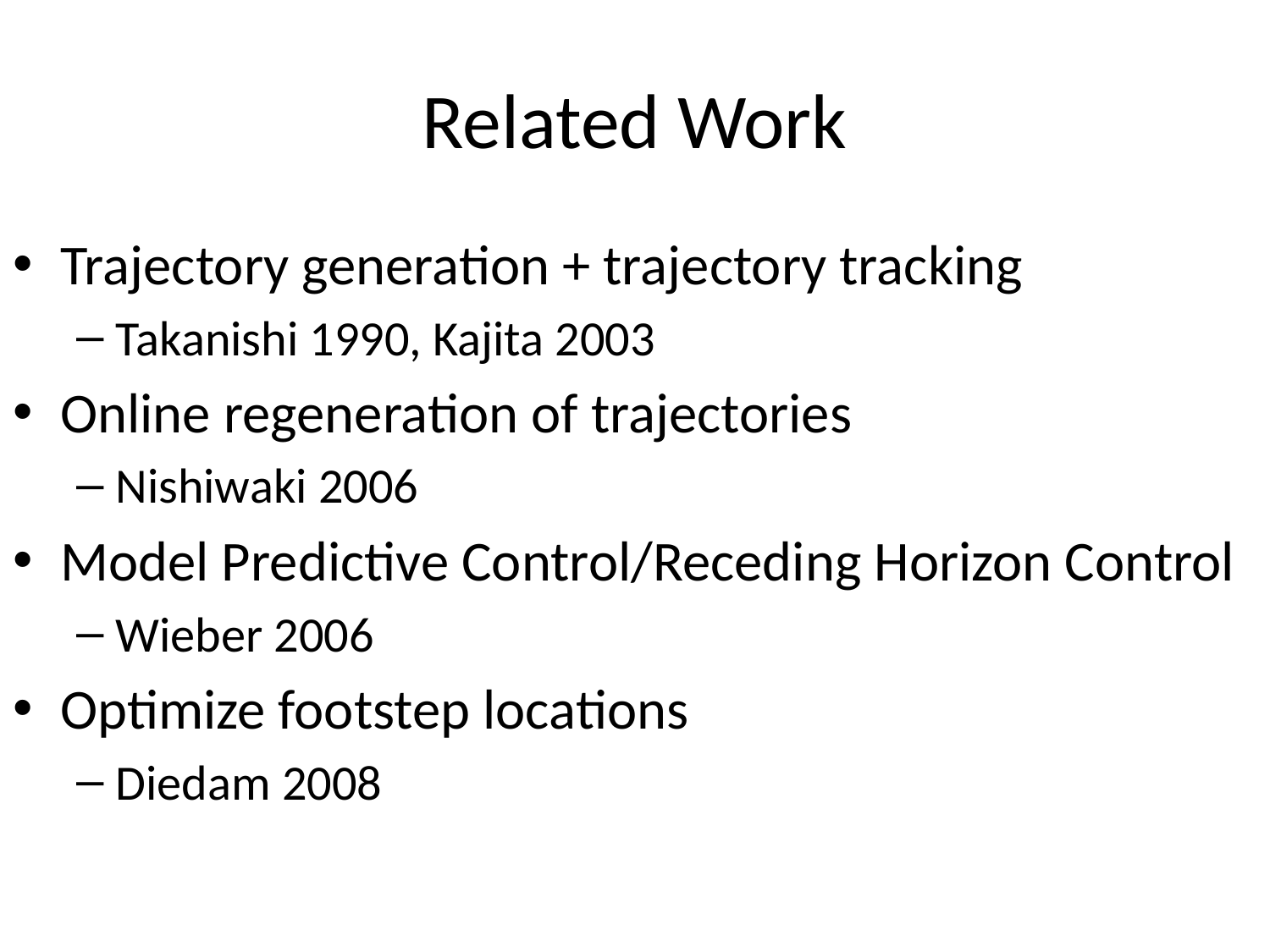

# Related Work
Trajectory generation + trajectory tracking
Takanishi 1990, Kajita 2003
Online regeneration of trajectories
Nishiwaki 2006
Model Predictive Control/Receding Horizon Control
Wieber 2006
Optimize footstep locations
Diedam 2008